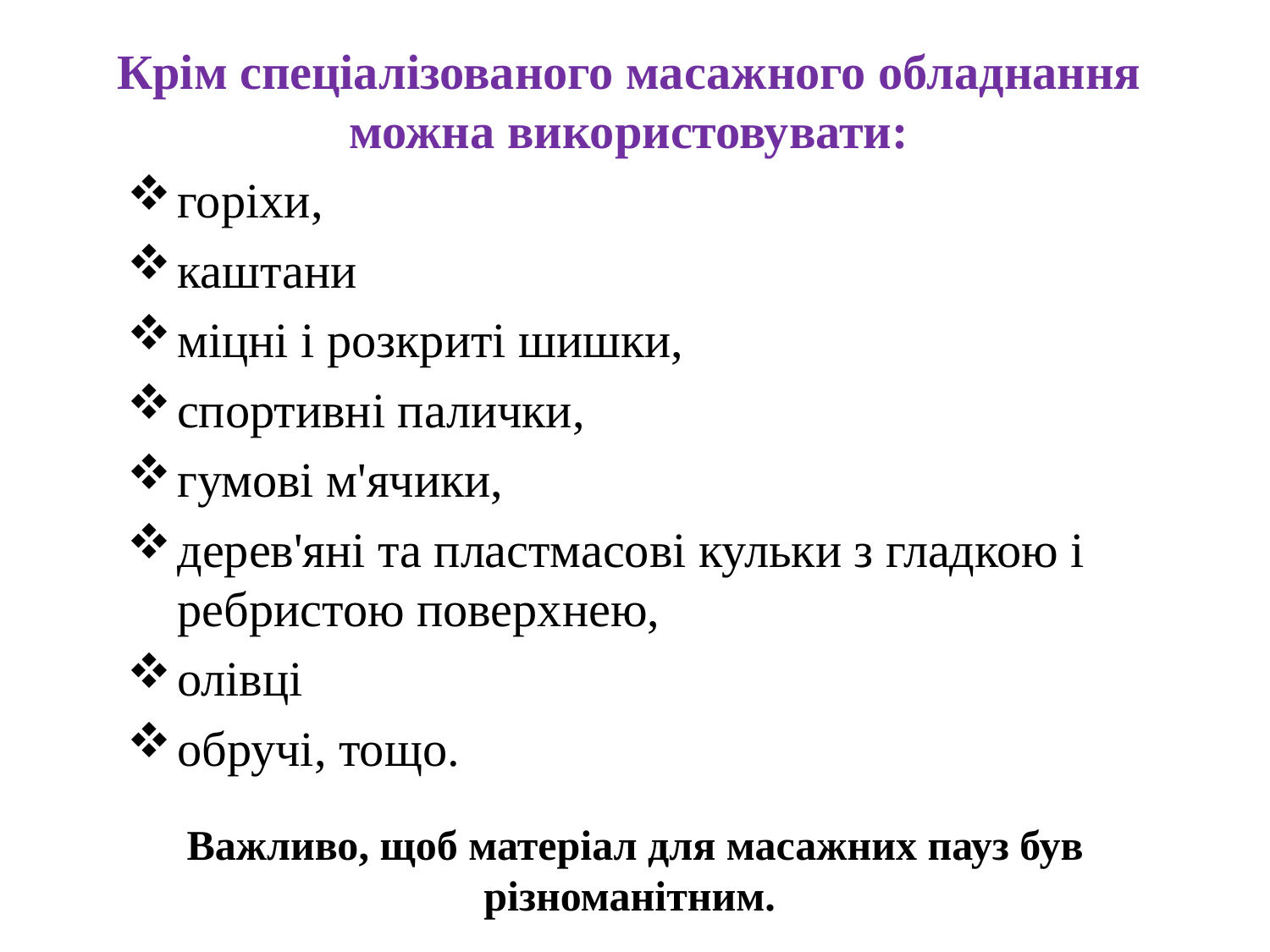

Крім спеціалізованого масажного обладнання
можна використовувати:
горіхи,
каштани
міцні і розкриті шишки,
спортивні палички,
гумові м'ячики,
дерев'яні та пластмасові кульки з гладкою і ребристою поверхнею,
олівці
обручі, тощо.

Важливо, щоб матеріал для масажних пауз був різноманітним.